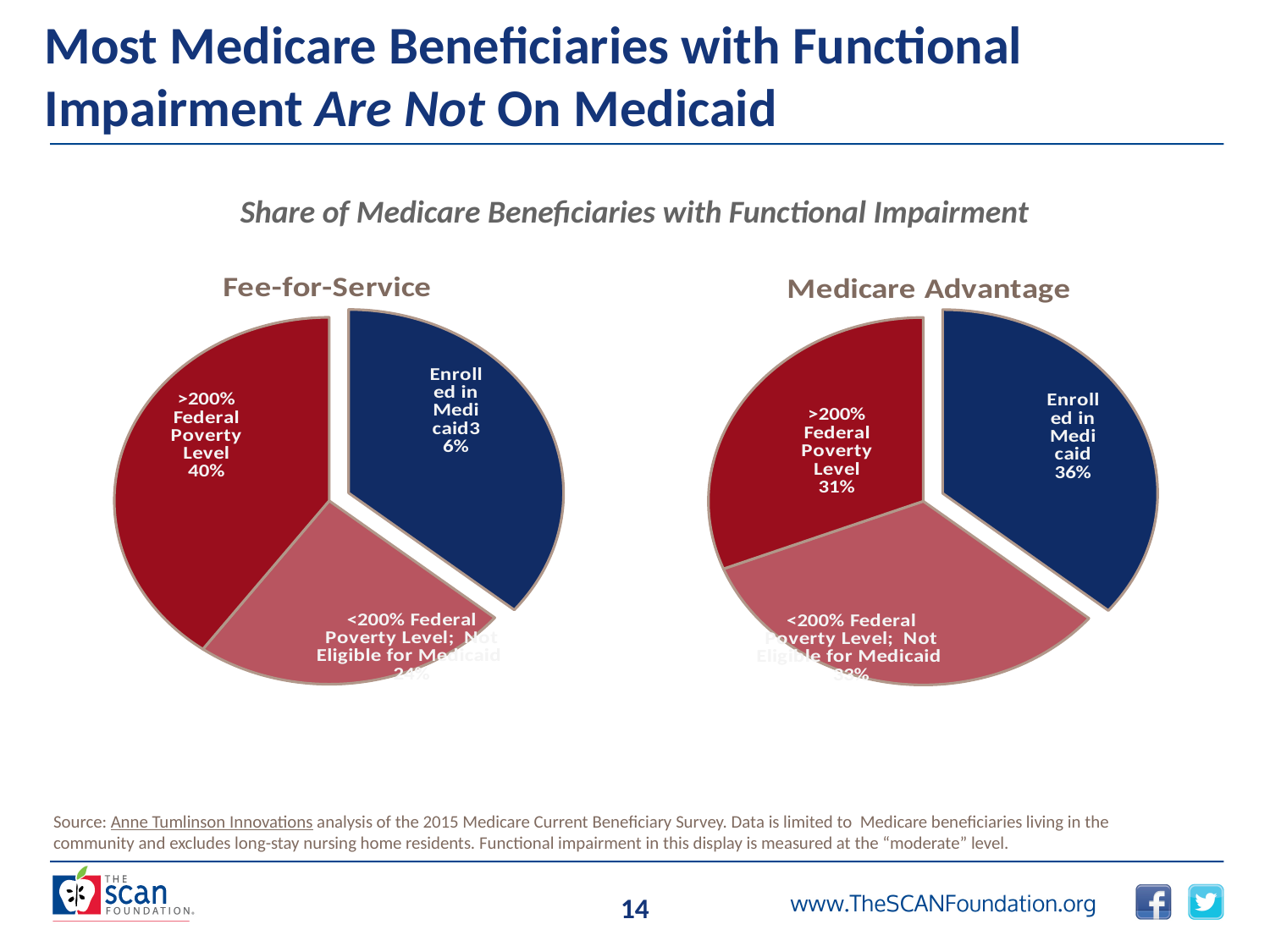

# Most Medicare Beneficiaries with Functional Impairment Are Not On Medicaid
Share of Medicare Beneficiaries with Functional Impairment

### Chart:

| Category | Fee-for-Service |
|---|---|
| Enrolled in Medicaid | 0.36 |
| <200% Federal Poverty Level;  Not Eligible for Medicaid  | 0.24 |
| >200% Federal Poverty Level | 0.4 |

### Chart:

| Category | Medicare Advantage  |
|---|---|
| Enrolled in Medicaid | 0.36 |
| <200% Federal Poverty Level;  Not Eligible for Medicaid  | 0.33 |
| >200% Federal Poverty Level | 0.31 |
Source: Anne Tumlinson Innovations analysis of the 2015 Medicare Current Beneficiary Survey. Data is limited to  Medicare beneficiaries living in the community and excludes long-stay nursing home residents. Functional impairment in this display is measured at the “moderate” level.